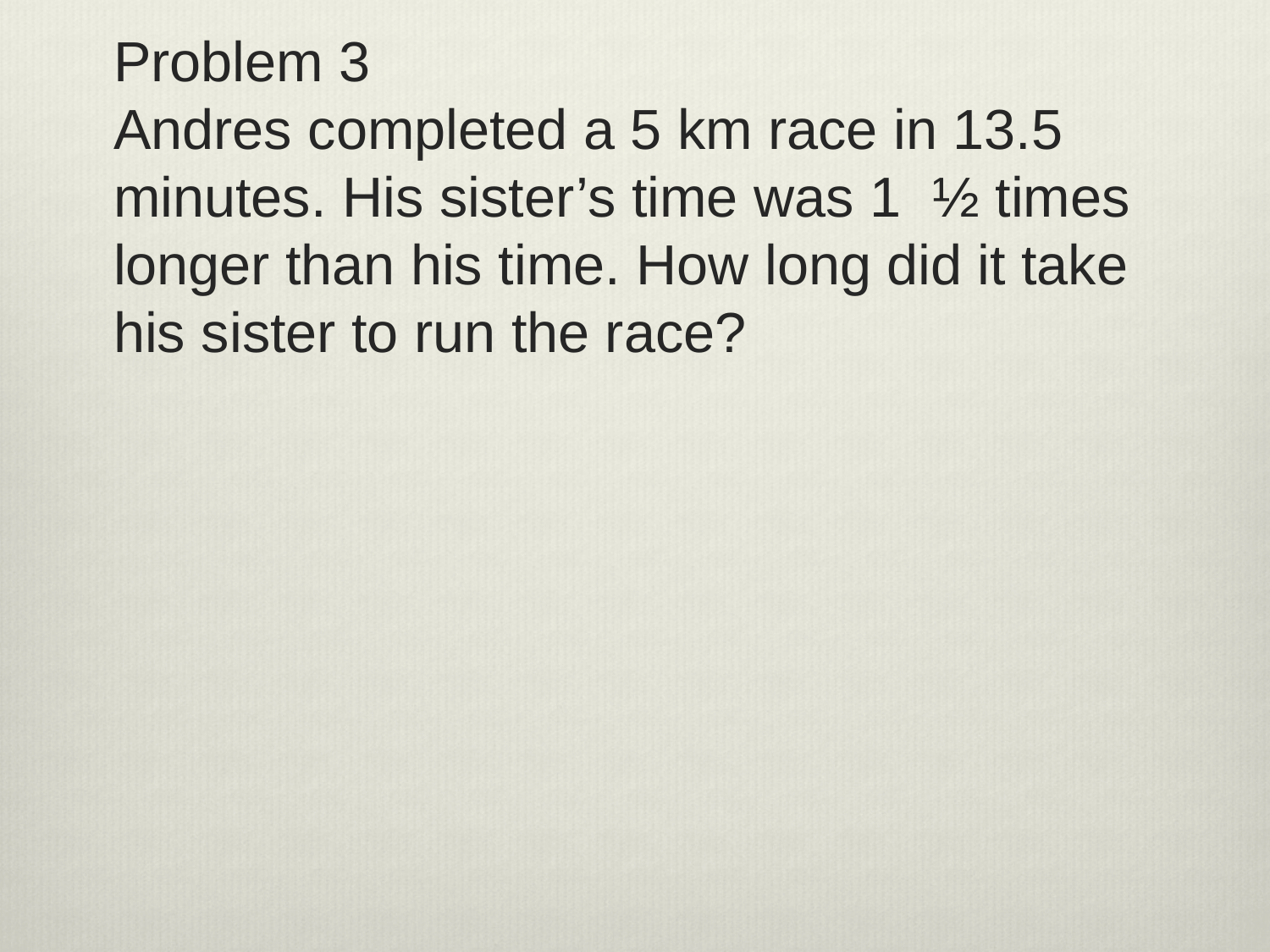

# Problem 3 Andres completed a 5 km race in 13.5 minutes. His sister’s time was 1  ½ times longer than his time. How long did it take his sister to run the race?